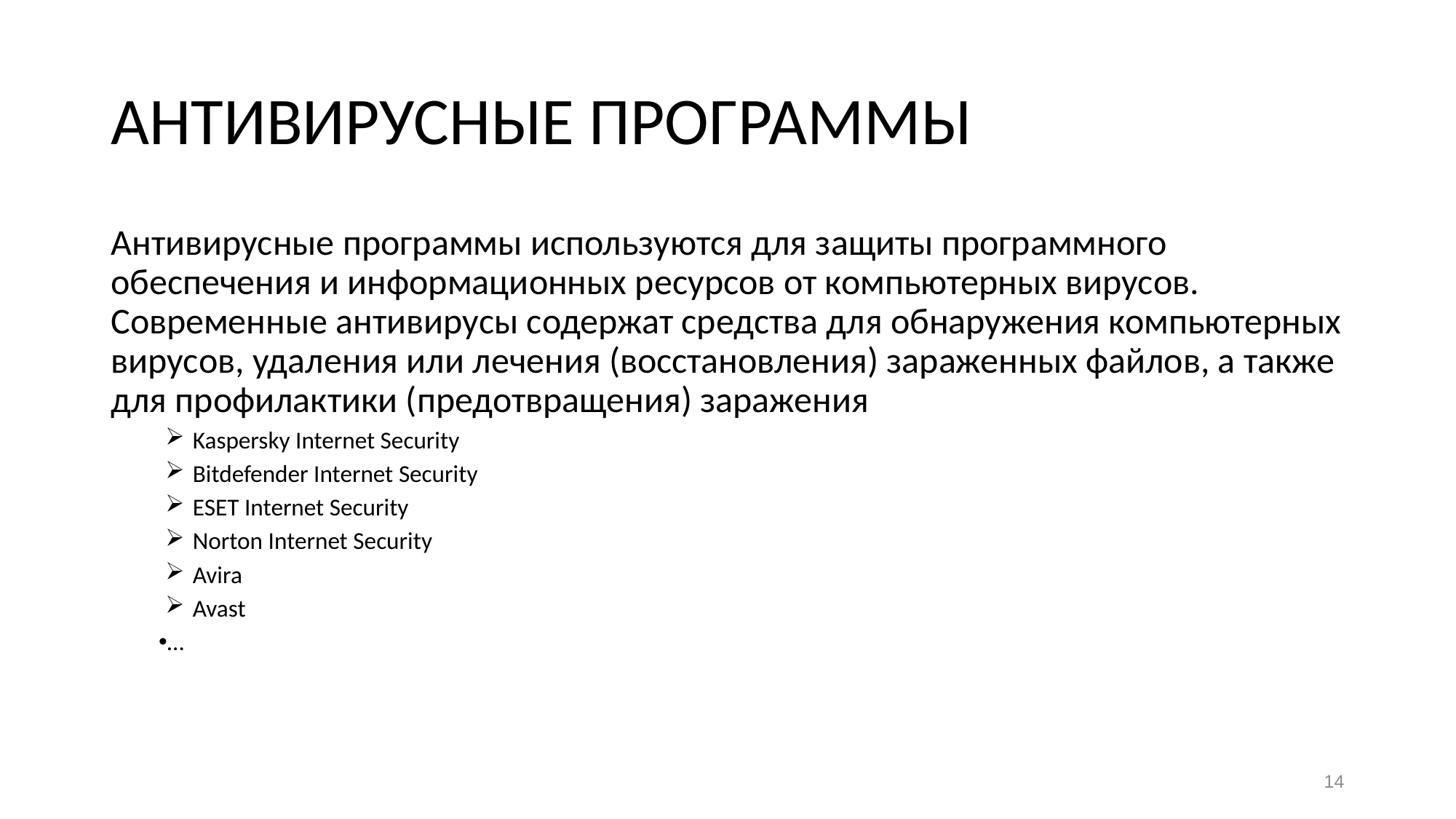

# Антивирусные программы
Антивирусные программы используются для защиты программного обеспечения и информационных ресурсов от компьютерных вирусов. Современные антивирусы содержат средства для обнаружения компьютерных вирусов, удаления или лечения (восстановления) зараженных файлов, а также для профилактики (предотвращения) заражения
Kaspersky Internet Security
Bitdefender Internet Security
ESET Internet Security
Norton Internet Security
Avira
Avast
…
14